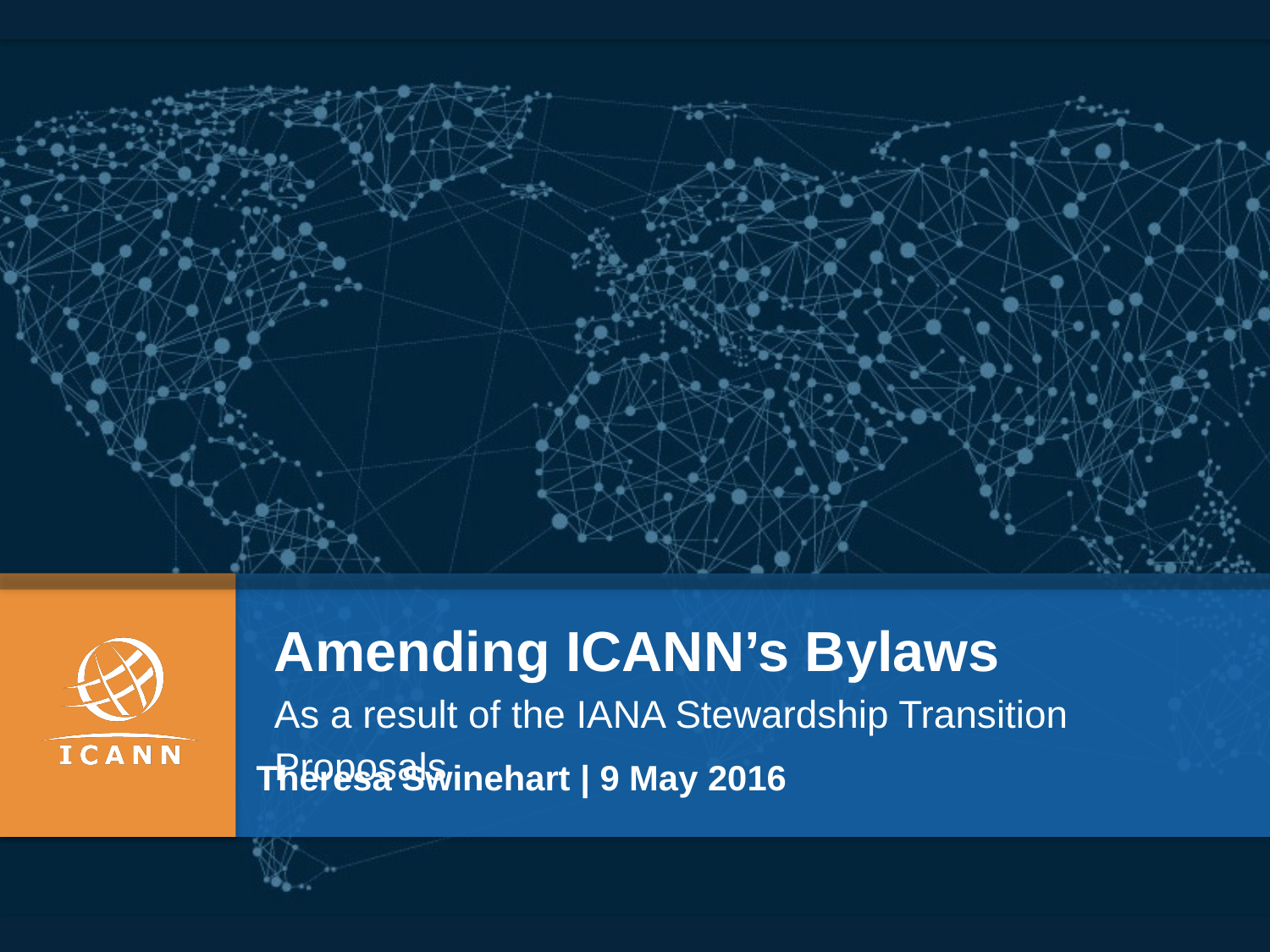

Amending ICANN’s Bylaws
As a result of the IANA Stewardship Transition Proposals
Theresa Swinehart | 9 May 2016